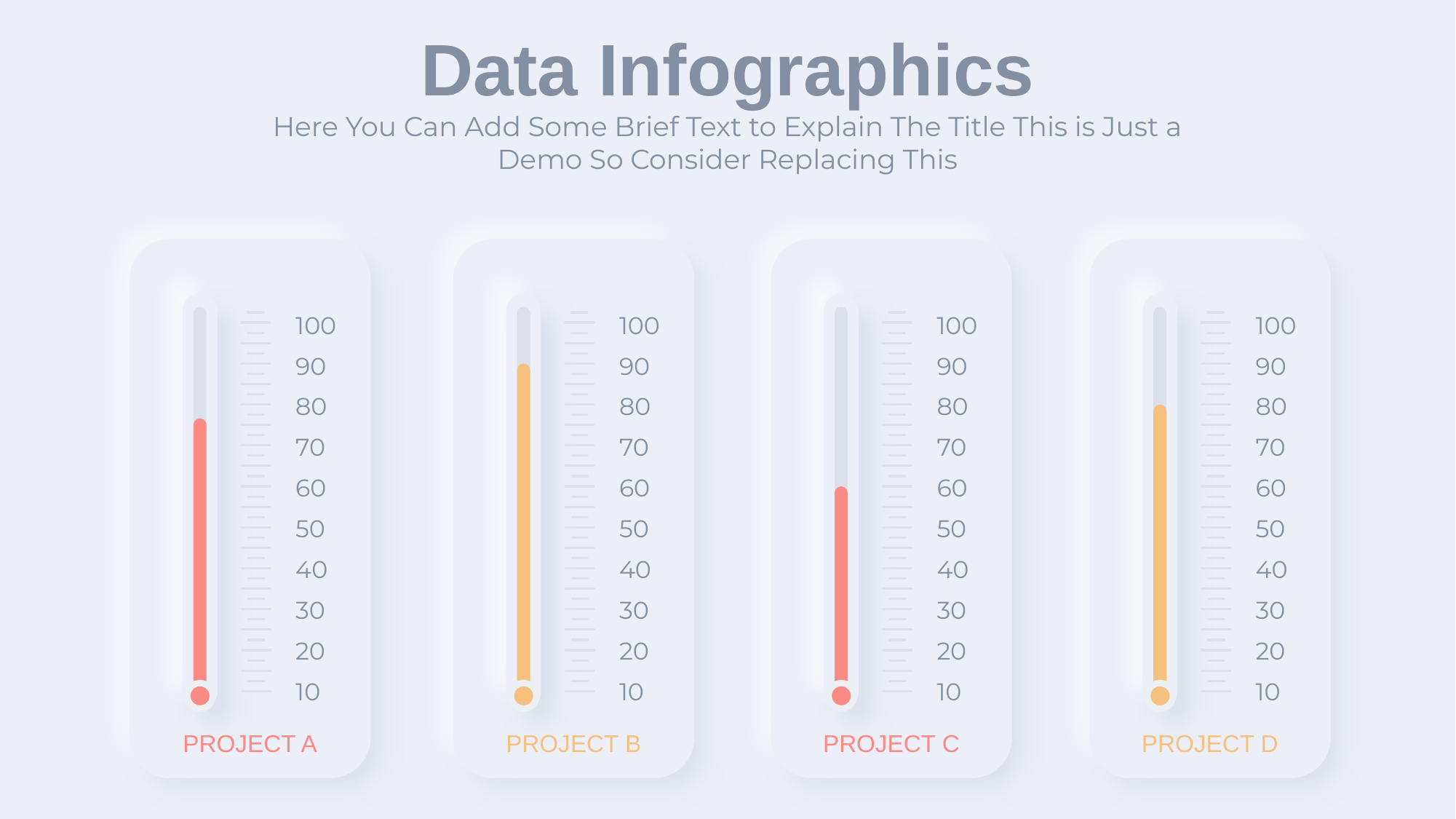

Data Infographics
Here You Can Add Some Brief Text to Explain The Title This is Just a Demo So Consider Replacing This

100
90
80
70
60

50
40
30
20
10
PROJECT A

100
90
80
70
60

50
40
30
20
10
PROJECT B

100
90
80
70
60

50
40
30
20
10
PROJECT C

100
90
80
70
60

50
40
30
20
10
PROJECT D